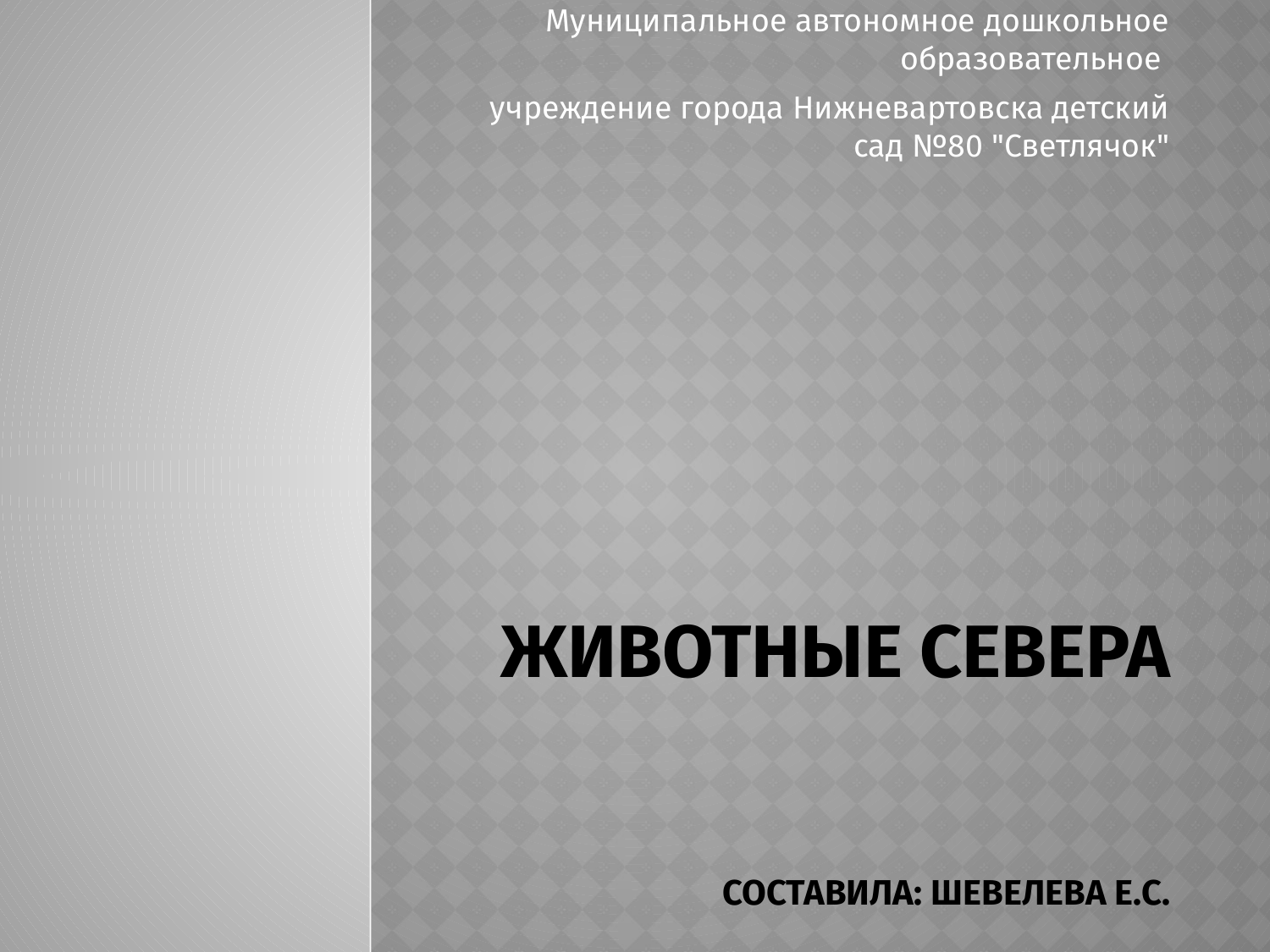

Муниципальное автономное дошкольное образовательное
учреждение города Нижневартовска детский сад №80 "Светлячок"

# Животные севера составила: Шевелева Е.С.